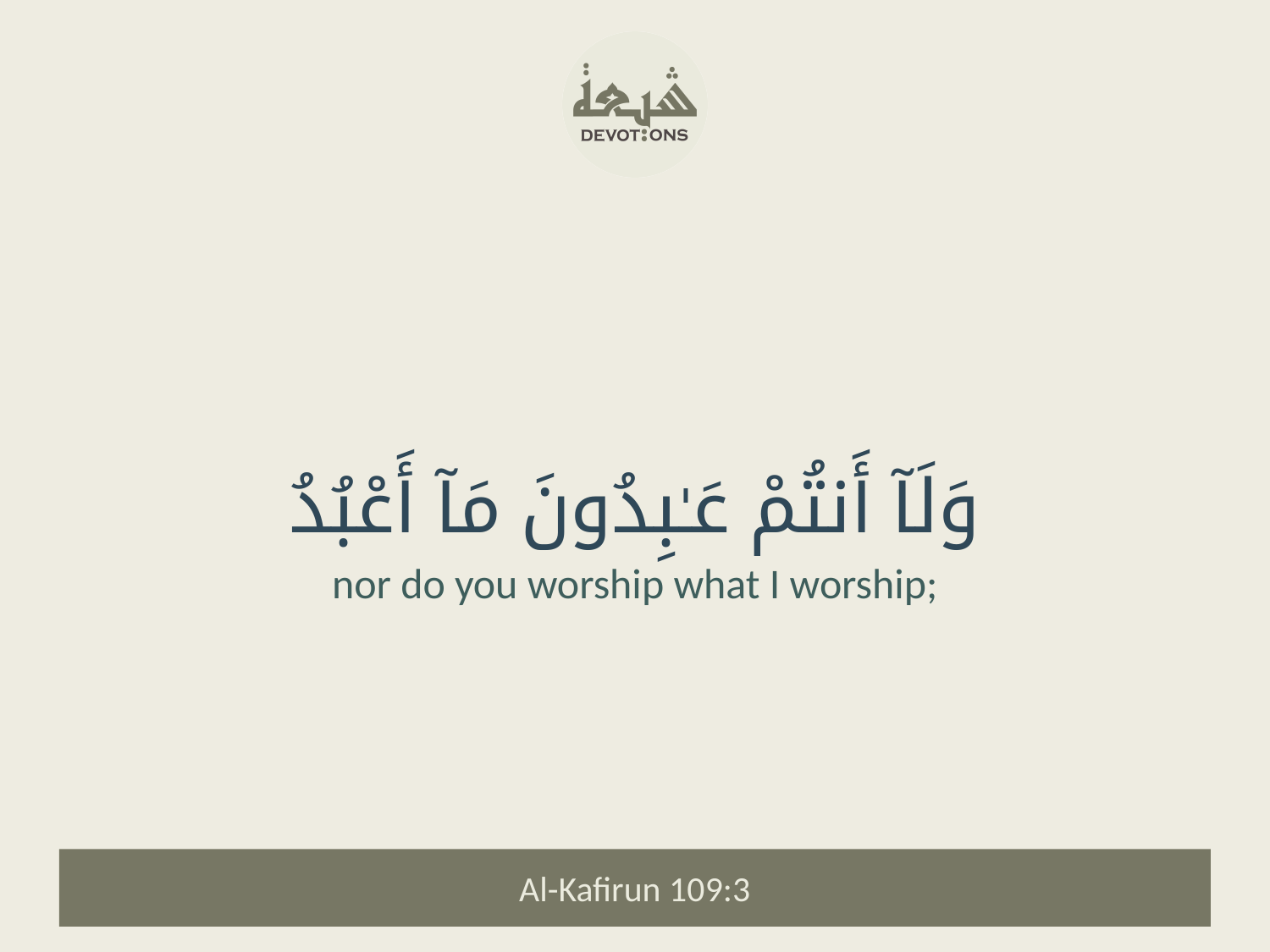

وَلَآ أَنتُمْ عَـٰبِدُونَ مَآ أَعْبُدُ
nor do you worship what I worship;
Al-Kafirun 109:3